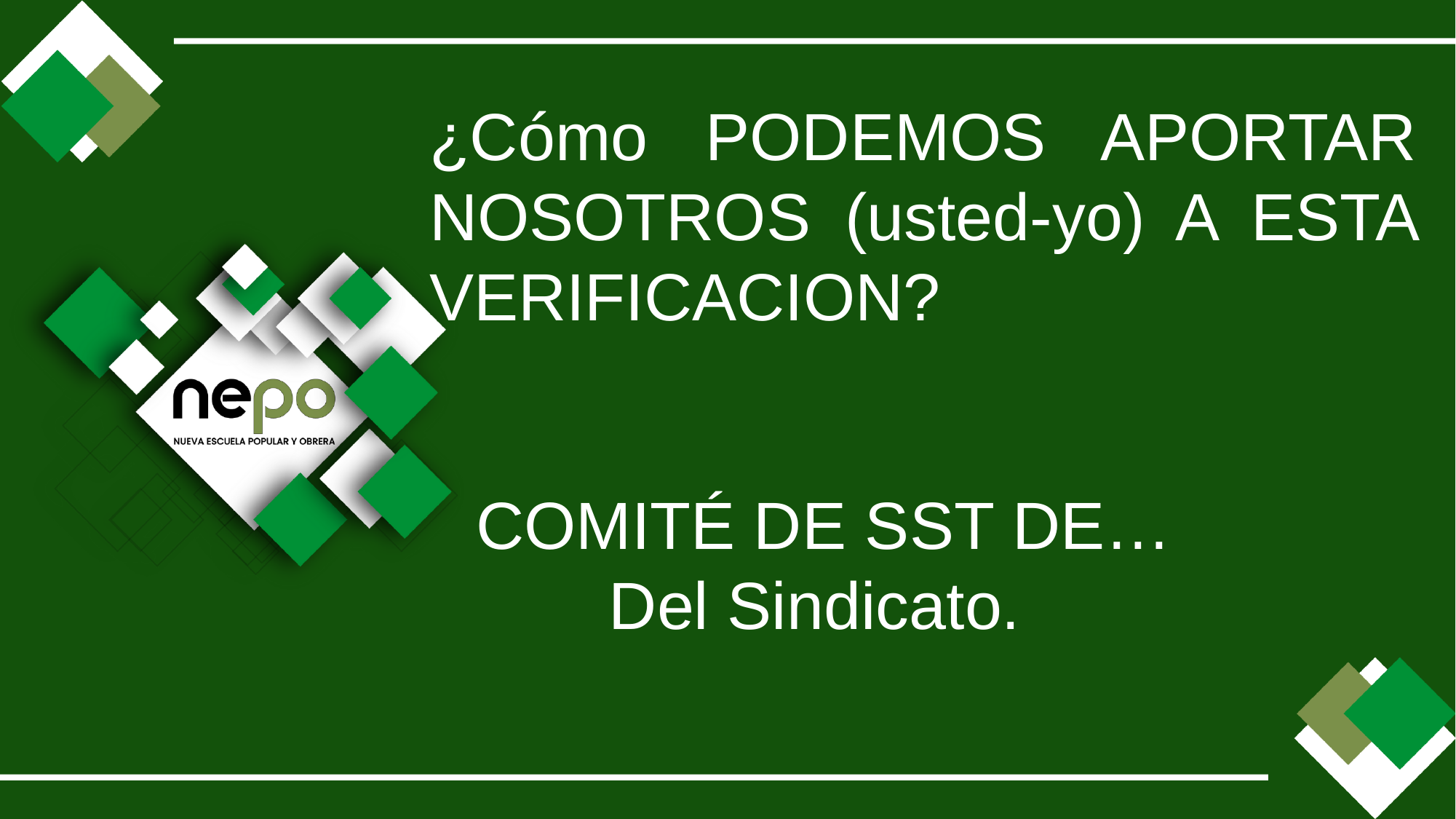

¿Cómo PODEMOS APORTAR NOSOTROS (usted-yo) A ESTA VERIFICACION?
COMITÉ DE SST DE…
Del Sindicato.